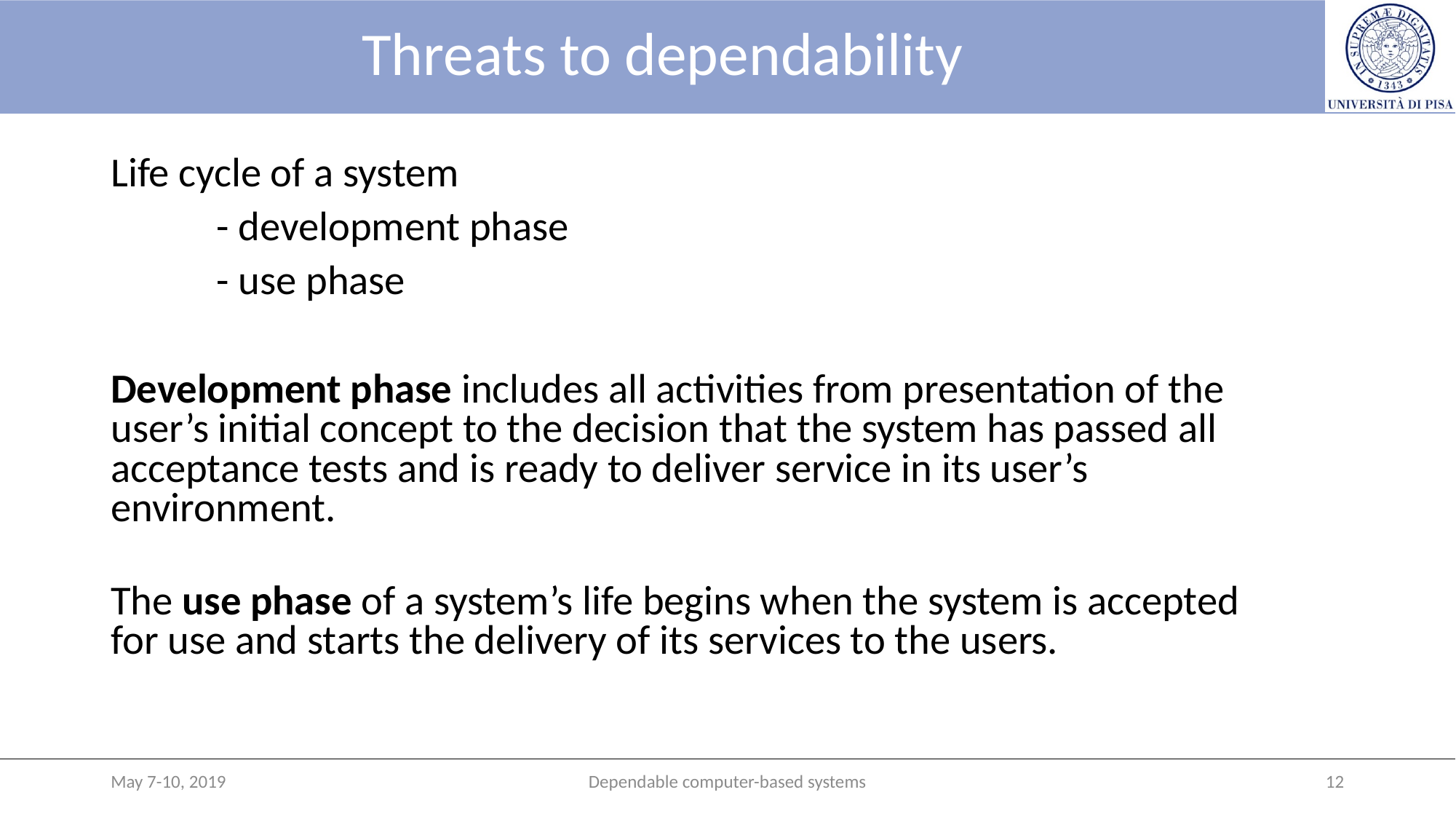

# Threats to dependability
Life cycle of a system
		- development phase
		- use phase

Development phase includes all activities from presentation of the user’s initial concept to the decision that the system has passed all acceptance tests and is ready to deliver service in its user’s environment.
The use phase of a system’s life begins when the system is accepted for use and starts the delivery of its services to the users.

May 7-10, 2019
Dependable computer-based systems
12